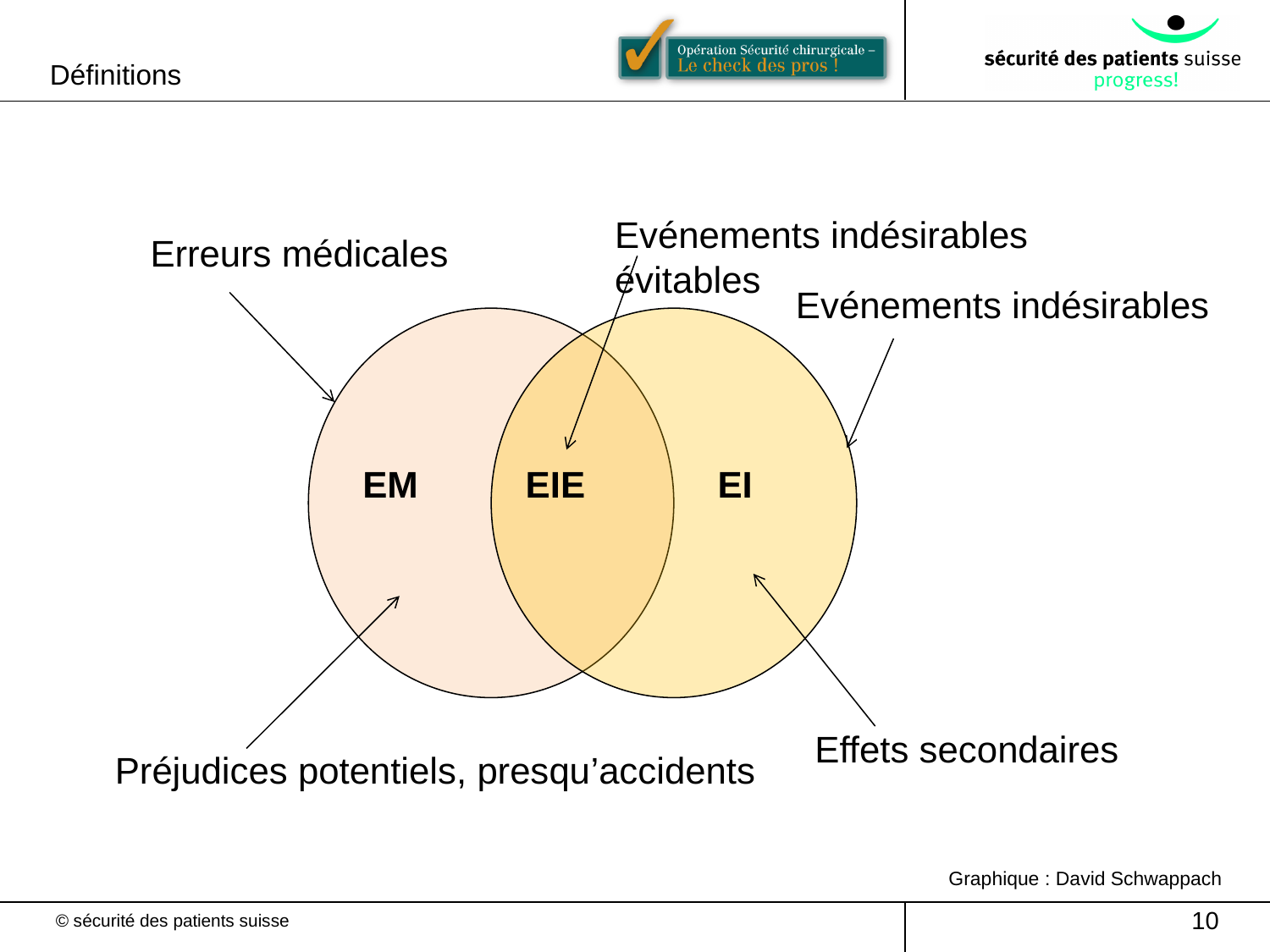

Définitions

Evénements indésirables évitables
Erreurs médicales
Evénements indésirables

EM
EIE
EI
Effets secondaires
Préjudices potentiels, presqu’accidents
Graphique : David Schwappach
10